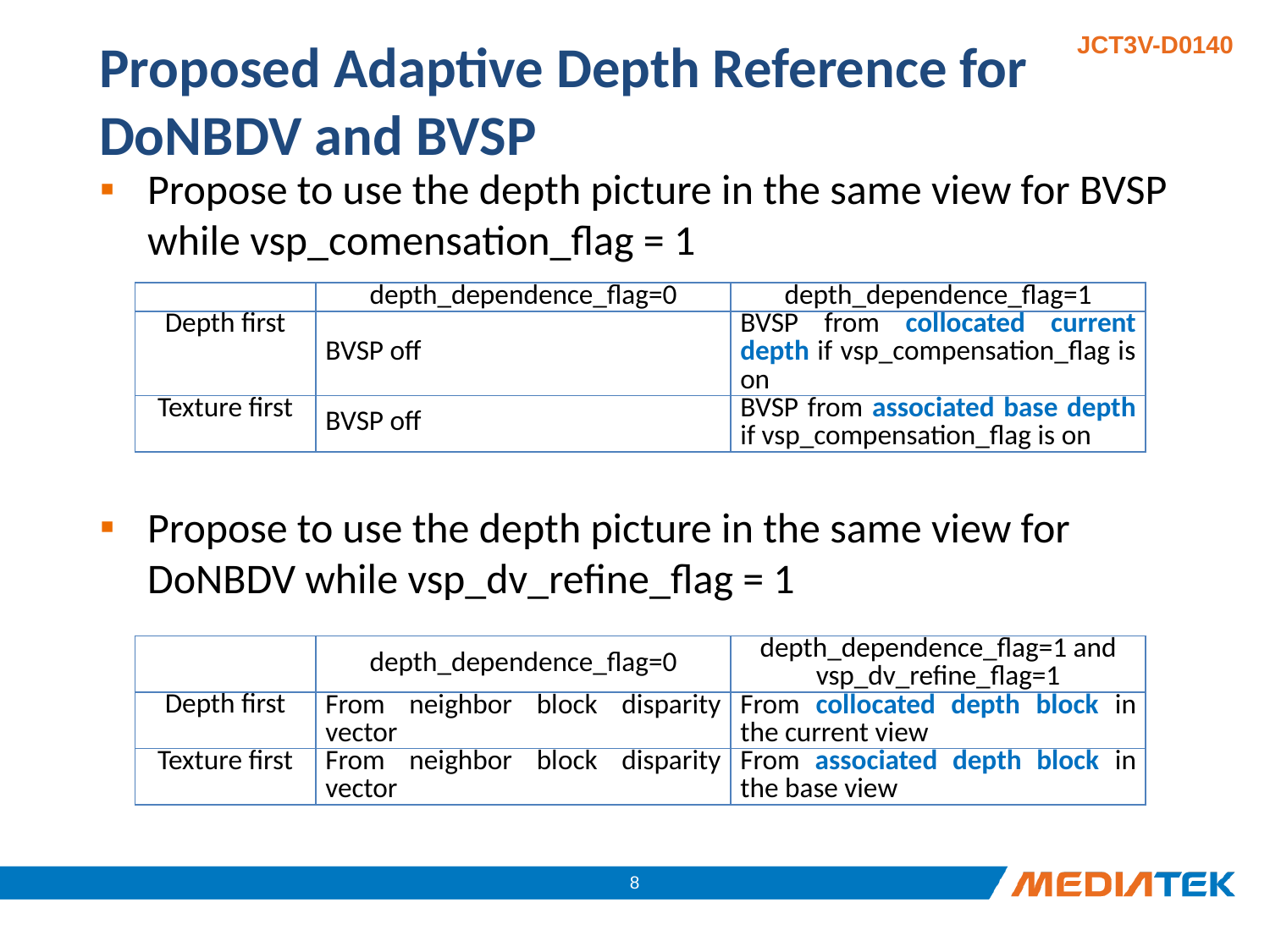

# Proposed Adaptive Depth Reference for DoNBDV and BVSP
Propose to use the depth picture in the same view for BVSP while vsp_comensation_flag = 1

Propose to use the depth picture in the same view for DoNBDV while vsp_dv_refine_flag = 1
|  | depth\_dependence\_flag=0 | depth\_dependence\_flag=1 |
| --- | --- | --- |
| Depth first | BVSP off | BVSP from collocated current depth if vsp\_compensation\_flag is on |
| Texture first | BVSP off | BVSP from associated base depth if vsp\_compensation\_flag is on |
|  | depth\_dependence\_flag=0 | depth\_dependence\_flag=1 and vsp\_dv\_refine\_flag=1 |
| --- | --- | --- |
| Depth first | From neighbor block disparity vector | From collocated depth block in the current view |
| Texture first | From neighbor block disparity vector | From associated depth block in the base view |
8